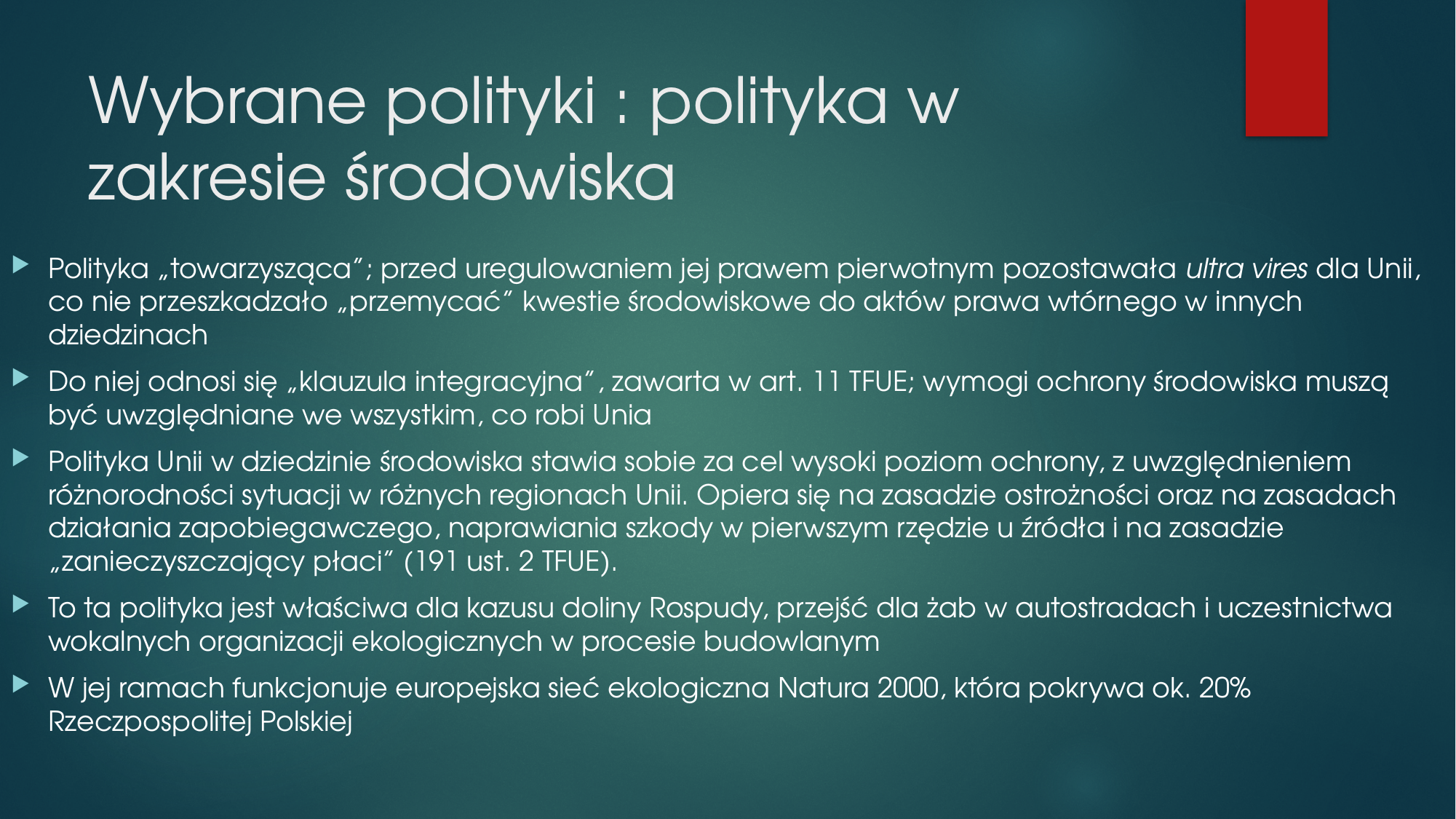

# Wybrane polityki : polityka w zakresie środowiska
Polityka „towarzysząca”; przed uregulowaniem jej prawem pierwotnym pozostawała ultra vires dla Unii, co nie przeszkadzało „przemycać” kwestie środowiskowe do aktów prawa wtórnego w innych dziedzinach
Do niej odnosi się „klauzula integracyjna”, zawarta w art. 11 TFUE; wymogi ochrony środowiska muszą być uwzględniane we wszystkim, co robi Unia
Polityka Unii w dziedzinie środowiska stawia sobie za cel wysoki poziom ochrony, z uwzględnieniem różnorodności sytuacji w różnych regionach Unii. Opiera się na zasadzie ostrożności oraz na zasadach działania zapobiegawczego, naprawiania szkody w pierwszym rzędzie u źródła i na zasadzie „zanieczyszczający płaci” (191 ust. 2 TFUE).
To ta polityka jest właściwa dla kazusu doliny Rospudy, przejść dla żab w autostradach i uczestnictwa wokalnych organizacji ekologicznych w procesie budowlanym
W jej ramach funkcjonuje europejska sieć ekologiczna Natura 2000, która pokrywa ok. 20% Rzeczpospolitej Polskiej